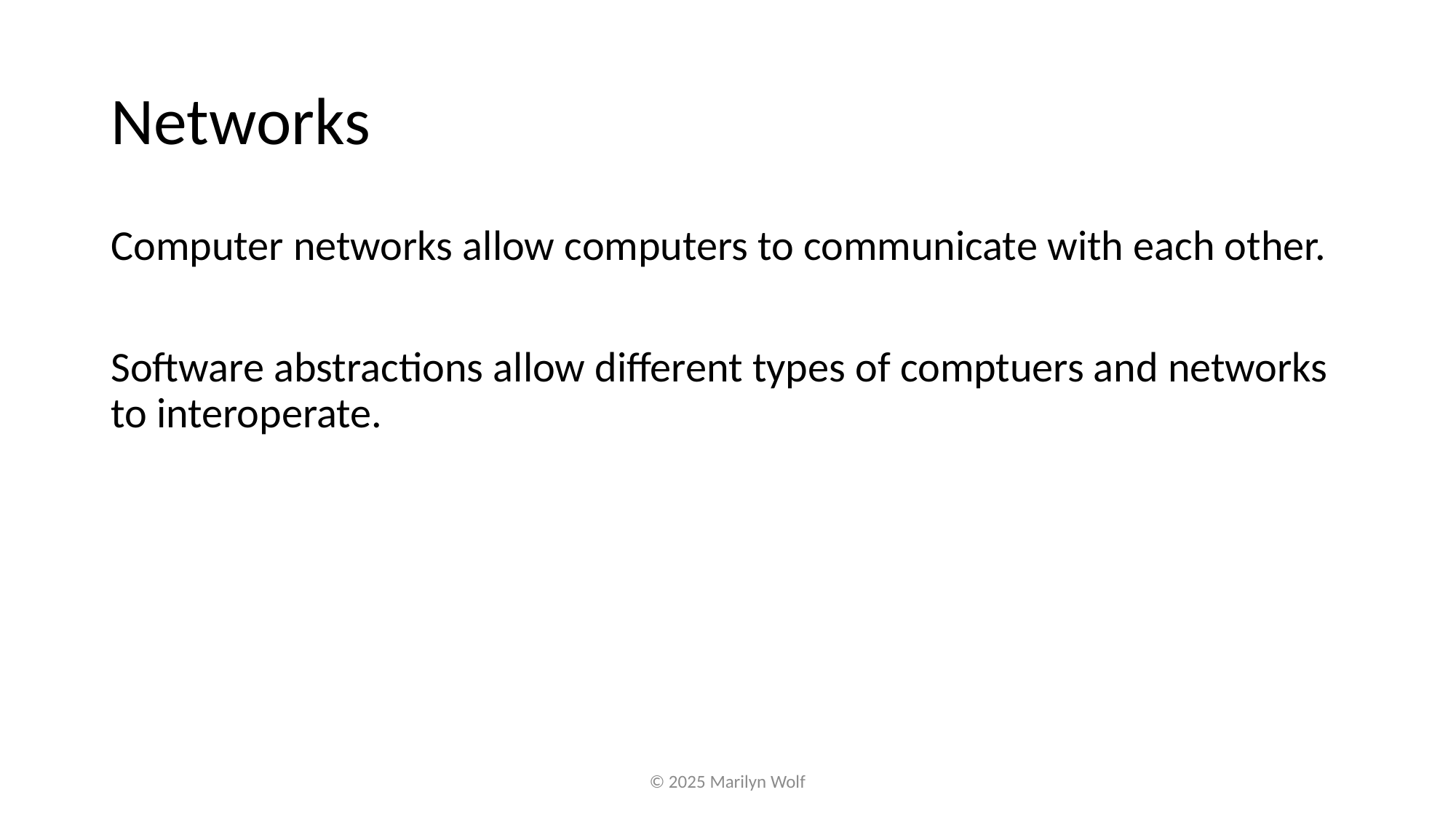

# Networks
Computer networks allow computers to communicate with each other.

Software abstractions allow different types of comptuers and networks to interoperate.
© 2025 Marilyn Wolf